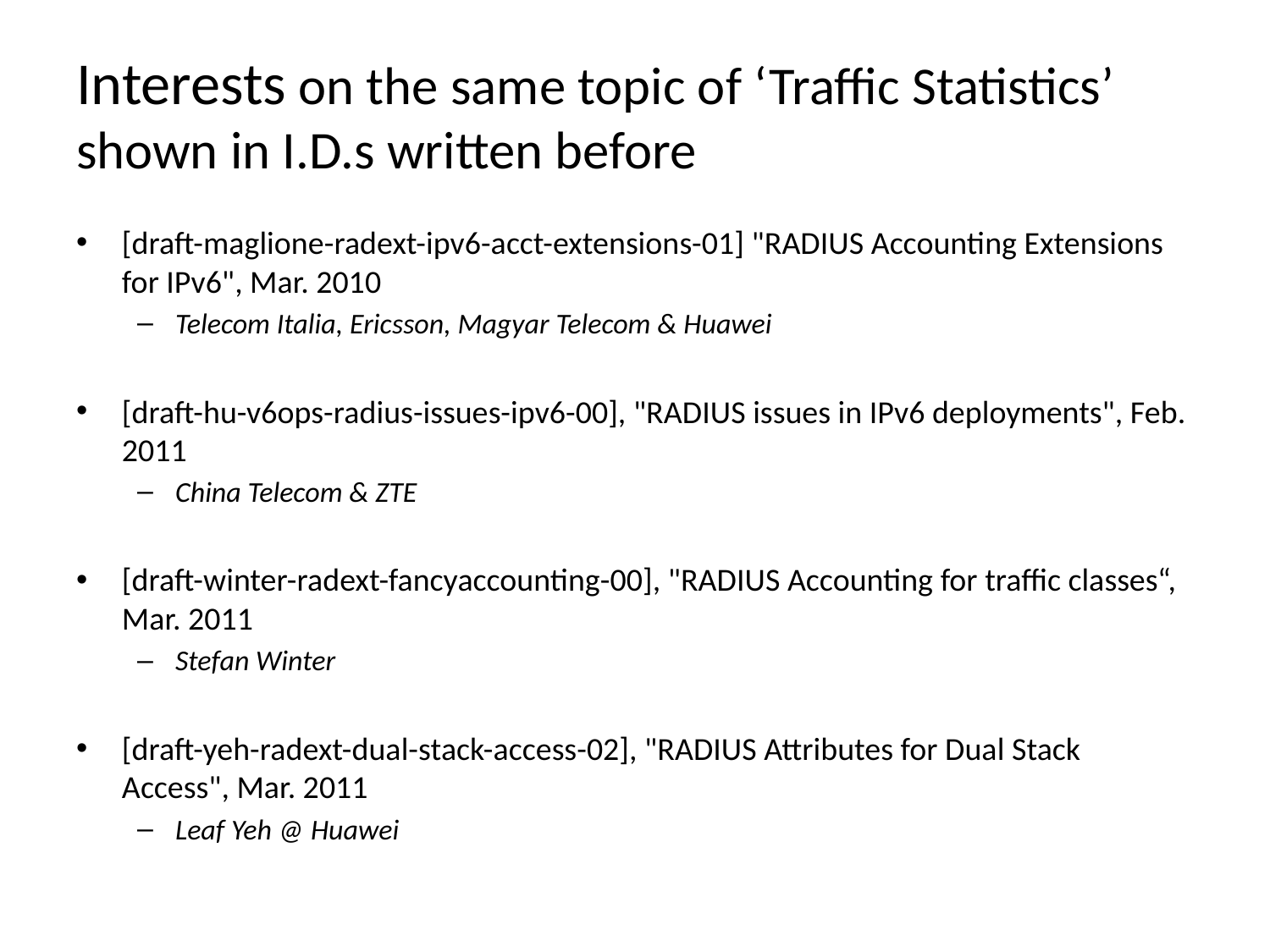

# Interests on the same topic of ‘Traffic Statistics’ shown in I.D.s written before
[draft-maglione-radext-ipv6-acct-extensions-01] "RADIUS Accounting Extensions for IPv6", Mar. 2010
Telecom Italia, Ericsson, Magyar Telecom & Huawei

[draft-hu-v6ops-radius-issues-ipv6-00], "RADIUS issues in IPv6 deployments", Feb. 2011
China Telecom & ZTE

[draft-winter-radext-fancyaccounting-00], "RADIUS Accounting for traffic classes“, Mar. 2011
Stefan Winter

[draft-yeh-radext-dual-stack-access-02], "RADIUS Attributes for Dual Stack Access", Mar. 2011
Leaf Yeh @ Huawei